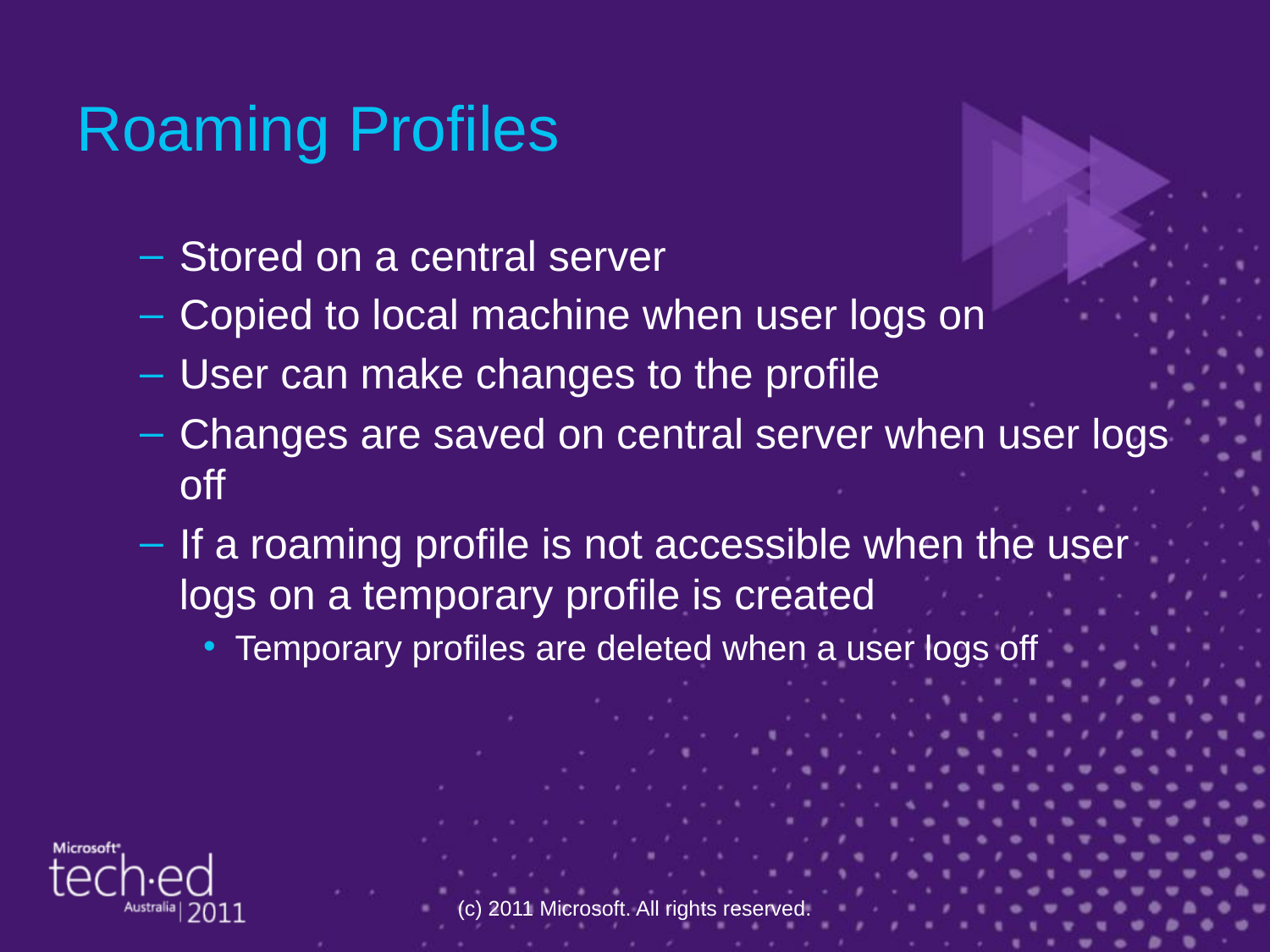

# Roaming Profiles
Stored on a central server
Copied to local machine when user logs on
User can make changes to the profile
Changes are saved on central server when user logs off
If a roaming profile is not accessible when the user logs on a temporary profile is created
Temporary profiles are deleted when a user logs off

(c) 2011 Microsoft. All rights reserved.